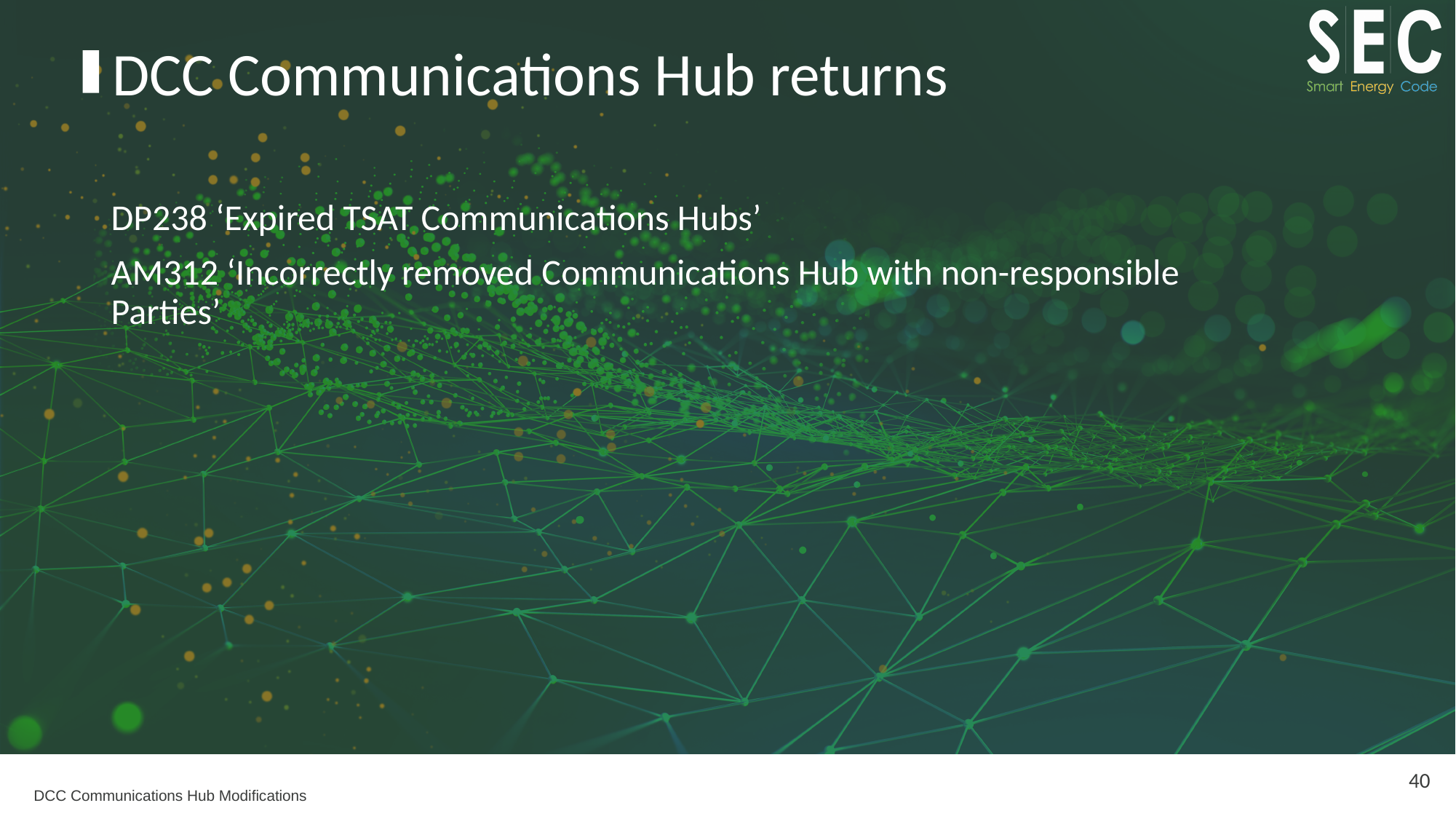

# DCC Communications Hub returns
DP238 ‘Expired TSAT Communications Hubs’
AM312 ‘Incorrectly removed Communications Hub with non-responsible Parties’

40
DCC Communications Hub Modifications